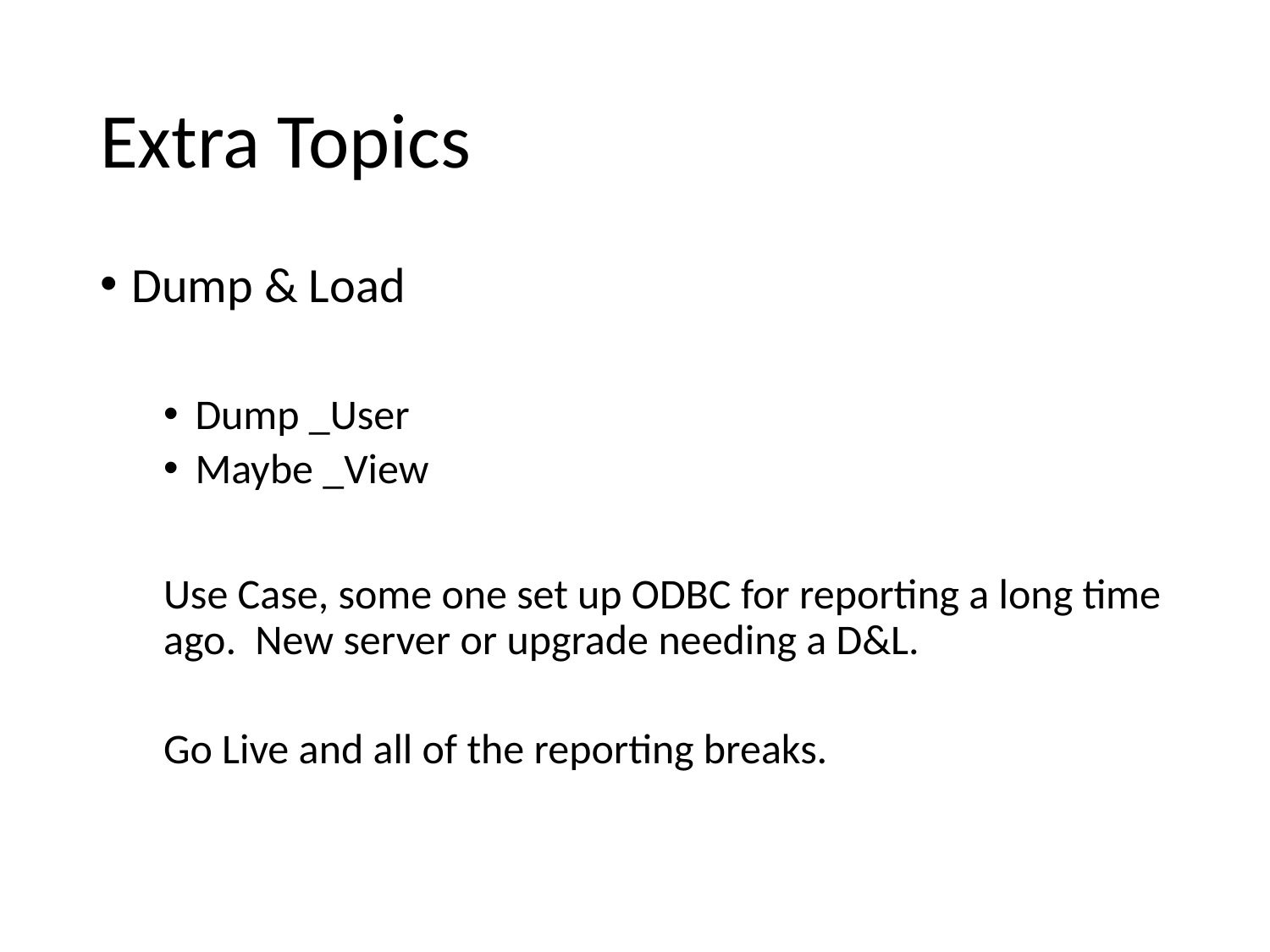

# Extra Topics
Dump & Load

Dump _User
Maybe _View

Use Case, some one set up ODBC for reporting a long time ago.  New server or upgrade needing a D&L.

Go Live and all of the reporting breaks.